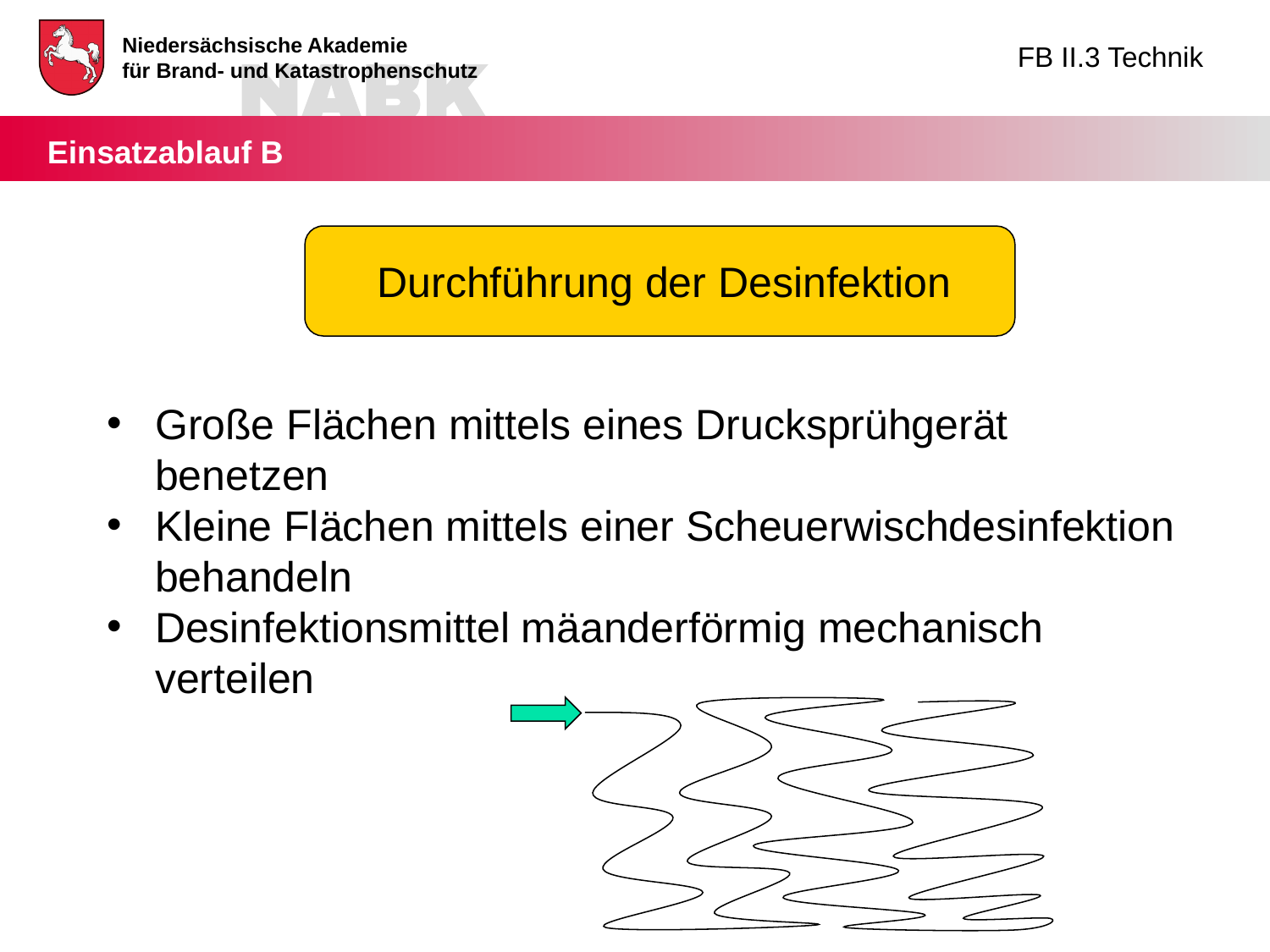

Durchführung der Desinfektion
Große Flächen mittels eines Drucksprühgerät benetzen
Kleine Flächen mittels einer Scheuerwischdesinfektion behandeln
Desinfektionsmittel mäanderförmig mechanisch verteilen